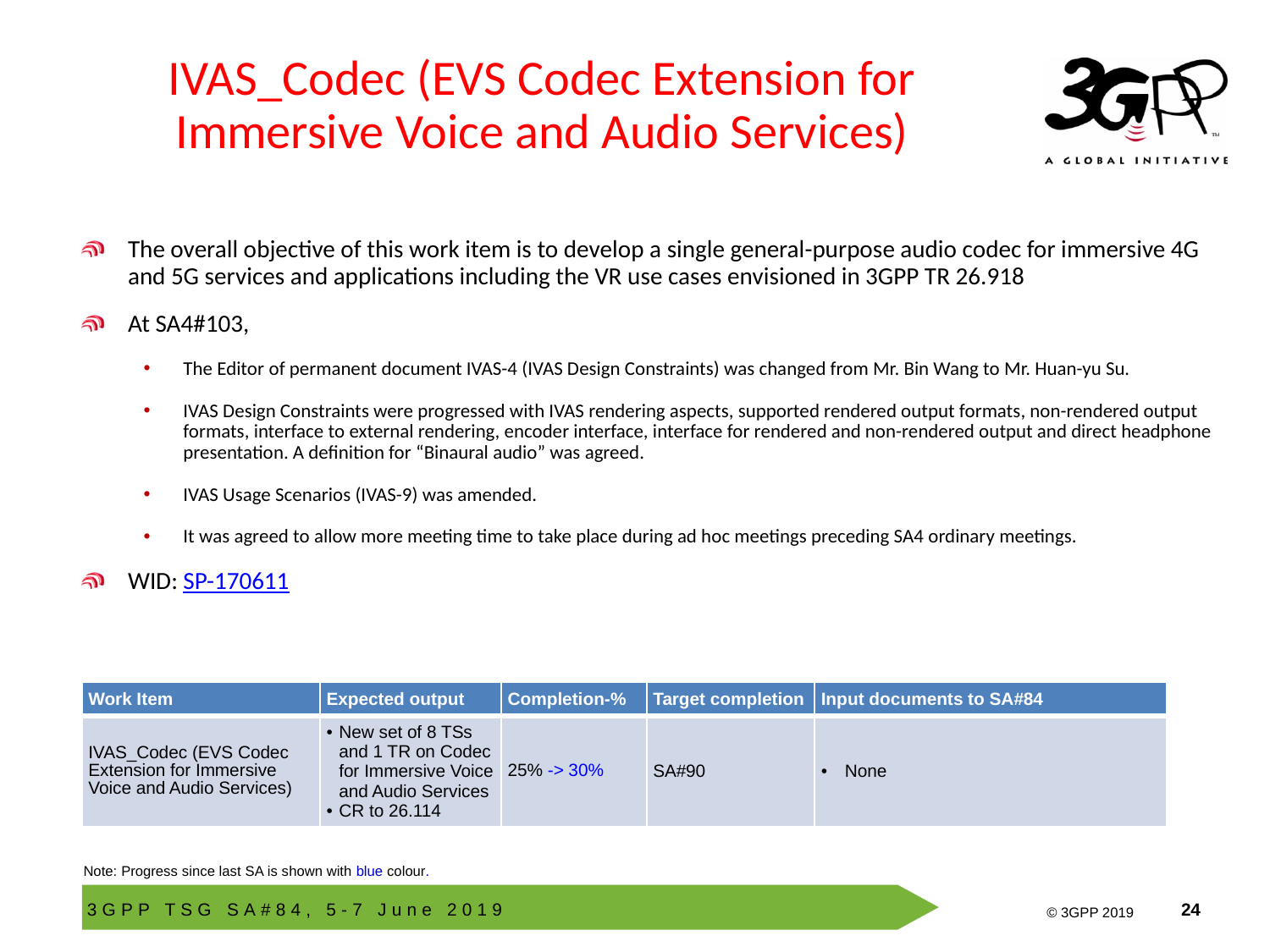

# IVAS_Codec (EVS Codec Extension for Immersive Voice and Audio Services)
The overall objective of this work item is to develop a single general-purpose audio codec for immersive 4G and 5G services and applications including the VR use cases envisioned in 3GPP TR 26.918
At SA4#103,
The Editor of permanent document IVAS-4 (IVAS Design Constraints) was changed from Mr. Bin Wang to Mr. Huan-yu Su.
IVAS Design Constraints were progressed with IVAS rendering aspects, supported rendered output formats, non-rendered output formats, interface to external rendering, encoder interface, interface for rendered and non-rendered output and direct headphone presentation. A definition for “Binaural audio” was agreed.
IVAS Usage Scenarios (IVAS-9) was amended.
It was agreed to allow more meeting time to take place during ad hoc meetings preceding SA4 ordinary meetings.
WID: SP-170611
| Work Item | Expected output | Completion-% | Target completion | Input documents to SA#84 |
| --- | --- | --- | --- | --- |
| IVAS\_Codec (EVS Codec Extension for Immersive Voice and Audio Services) | New set of 8 TSs and 1 TR on Codec for Immersive Voice and Audio Services CR to 26.114 | 25% -> 30% | SA#90 | None |
Note: Progress since last SA is shown with blue colour.